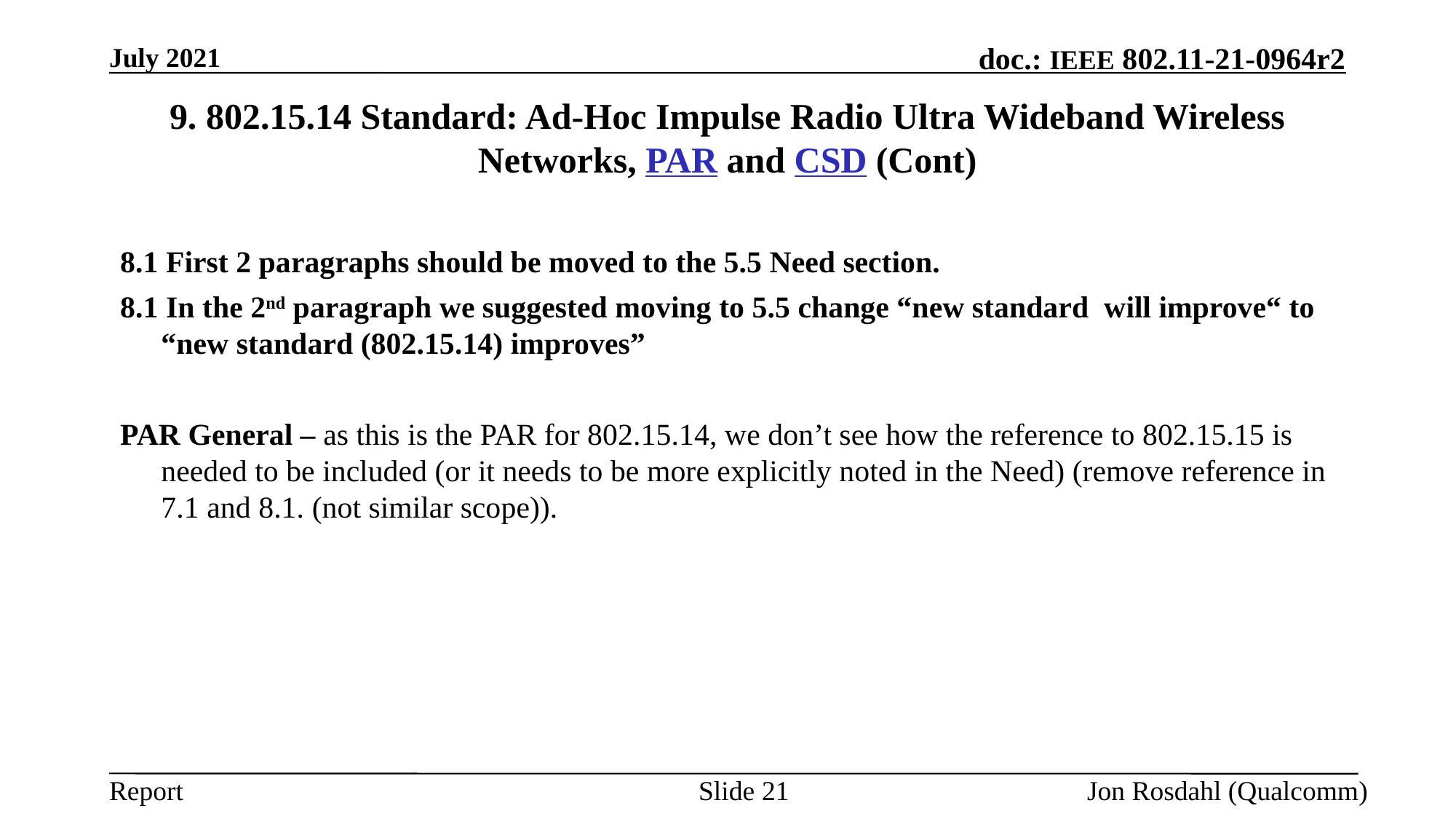

July 2021
# 9. 802.15.14 Standard: Ad-Hoc Impulse Radio Ultra Wideband Wireless Networks, PAR and CSD (Cont)
8.1 First 2 paragraphs should be moved to the 5.5 Need section.
8.1 In the 2nd paragraph we suggested moving to 5.5 change “new standard  will improve“ to “new standard (802.15.14) improves”

PAR General – as this is the PAR for 802.15.14, we don’t see how the reference to 802.15.15 is needed to be included (or it needs to be more explicitly noted in the Need) (remove reference in 7.1 and 8.1. (not similar scope)).

Slide 21
Jon Rosdahl (Qualcomm)